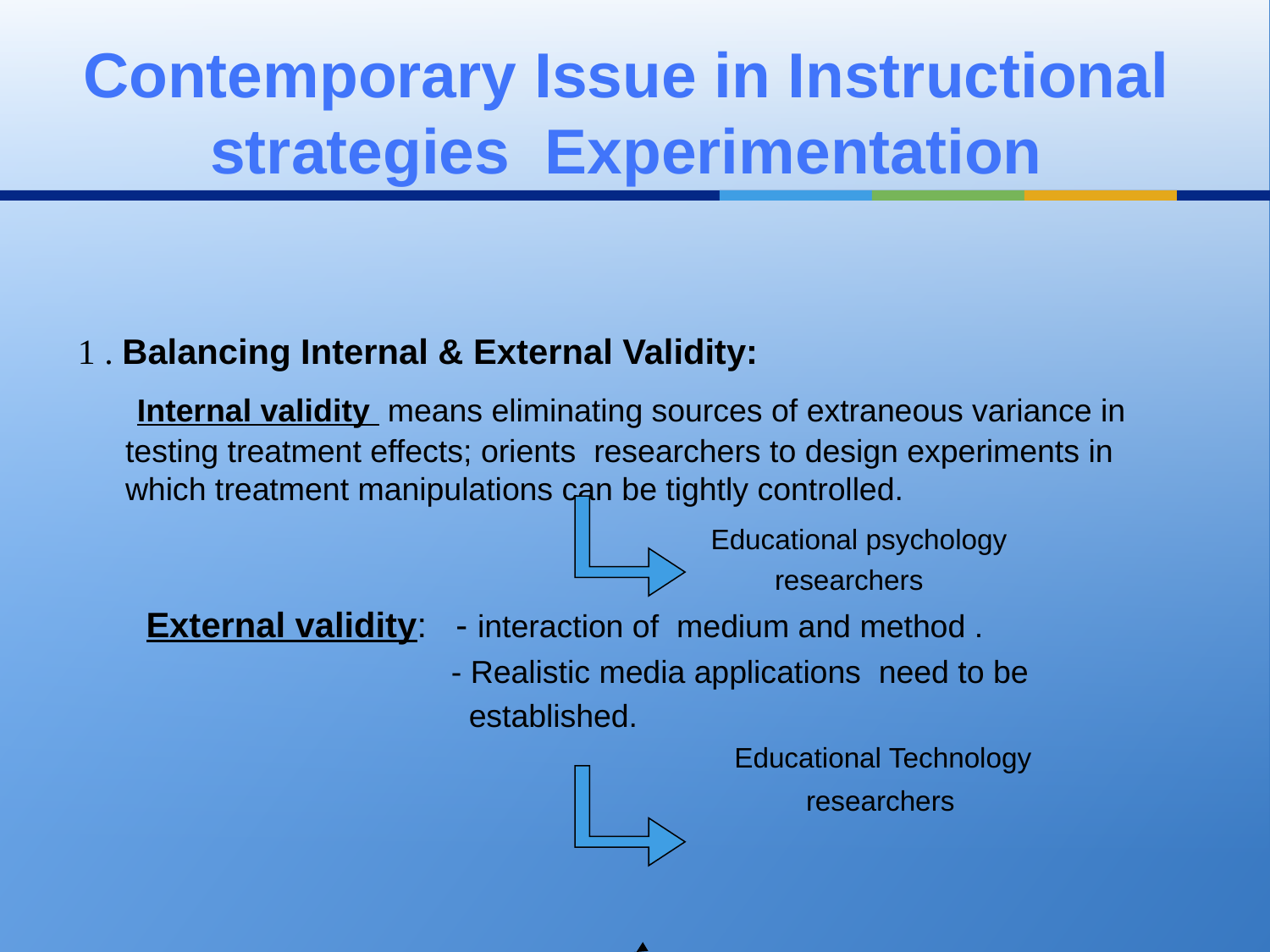

# Contemporary Issue in Instructional strategies  Experimentation

1 . Balancing Internal & External Validity:
     Internal validity  means eliminating sources of extraneous variance in testing treatment effects; orients  researchers to design experiments in which treatment manipulations can be tightly controlled.
                                                                  Educational psychology
                                                                                         researchers
        External validity:   - interaction of  medium and method .
                                          - Realistic media applications  need to be
                                            established.
                                                                                              Educational Technology
                                                                                             researchers